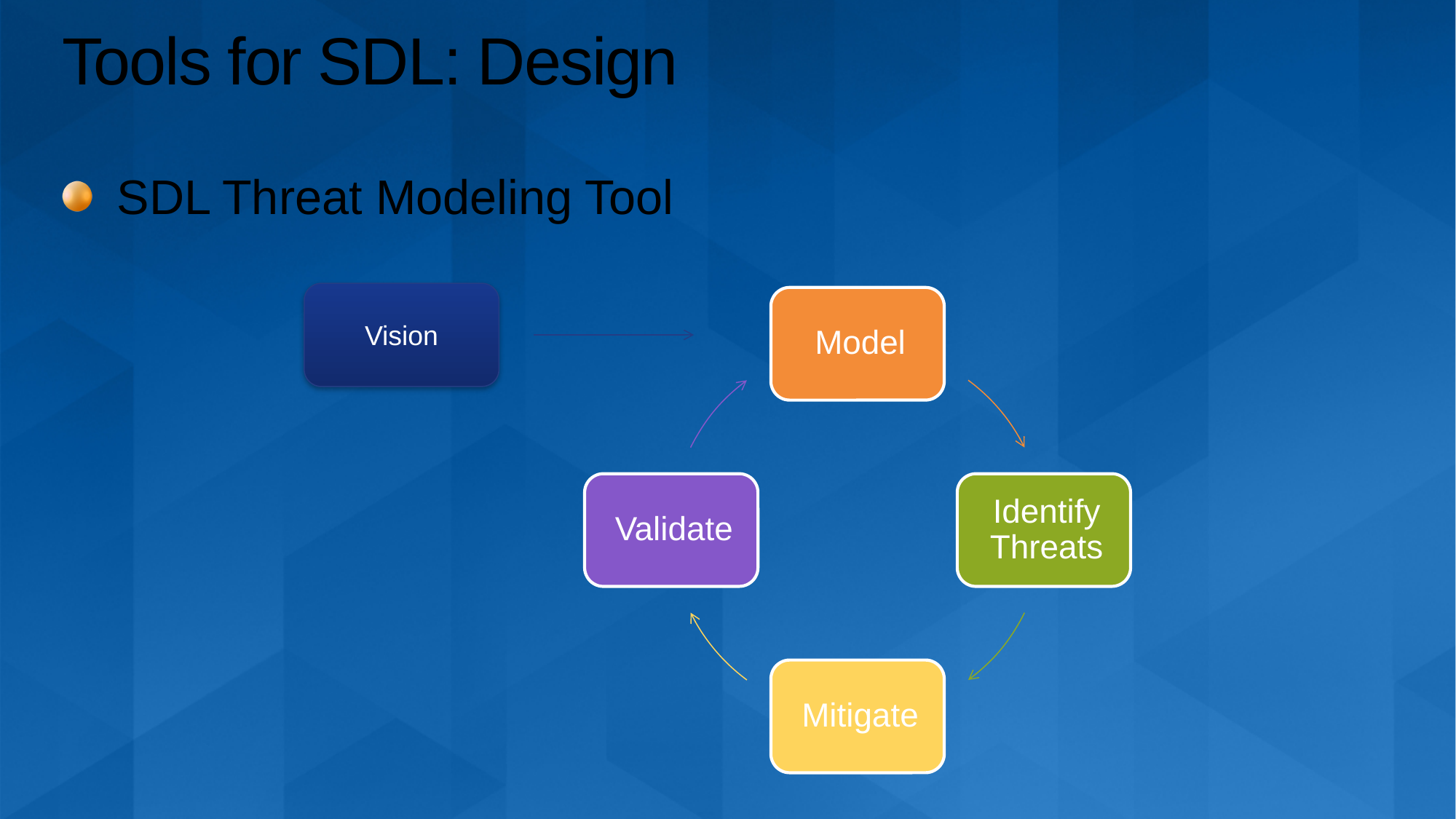

# Tools for SDL: Design
SDL Threat Modeling Tool
Vision
Model
Identify Threats
Mitigate
Validate